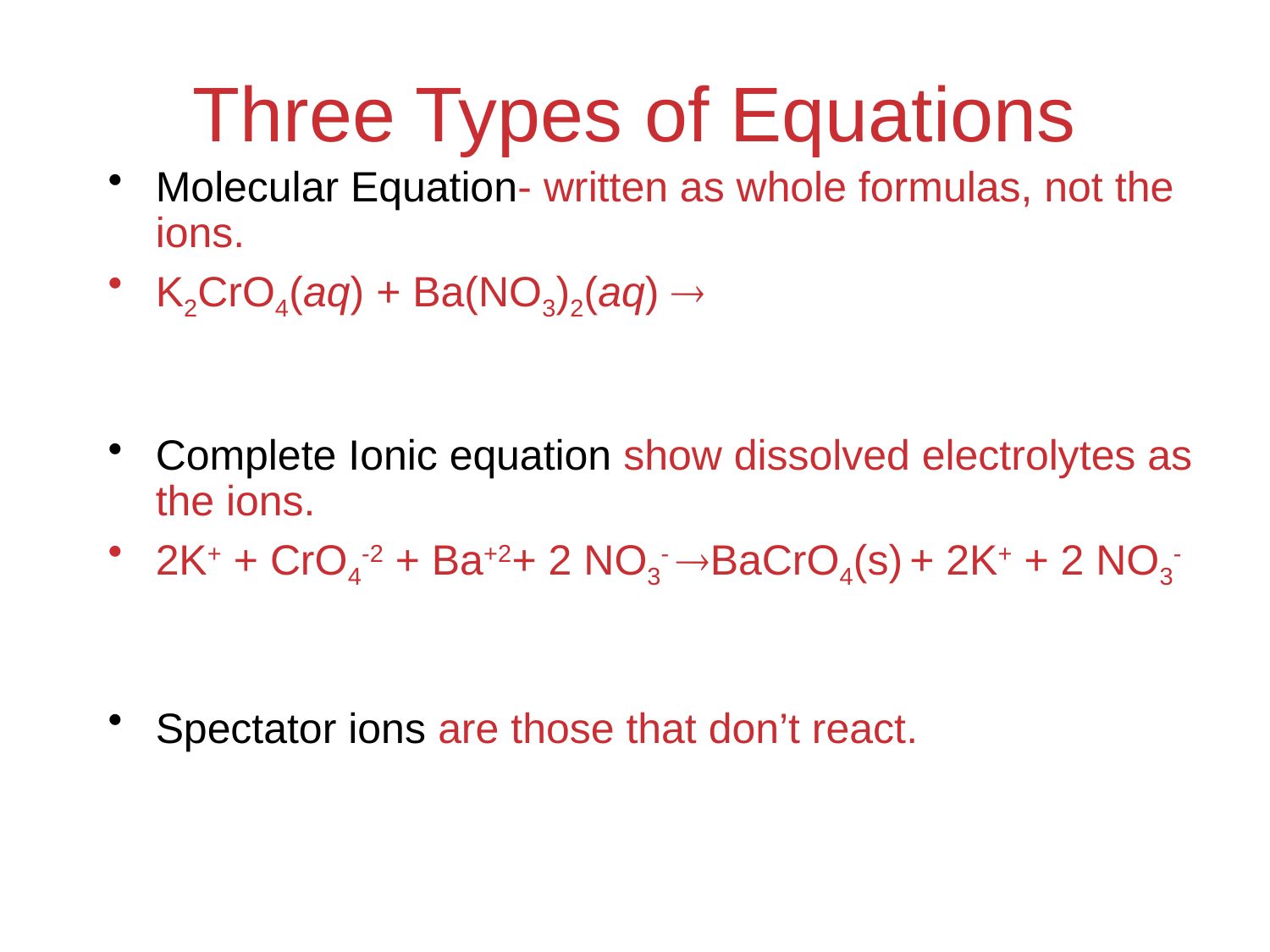

# Three Types of Equations
Molecular Equation- written as whole formulas, not the ions.
K2CrO4(aq) + Ba(NO3)2(aq) →

Complete Ionic equation show dissolved electrolytes as the ions.
2K+ + CrO4-2 + Ba+2+ 2 NO3- →BaCrO4(s) + 2K+ + 2 NO3-

Spectator ions are those that don’t react.